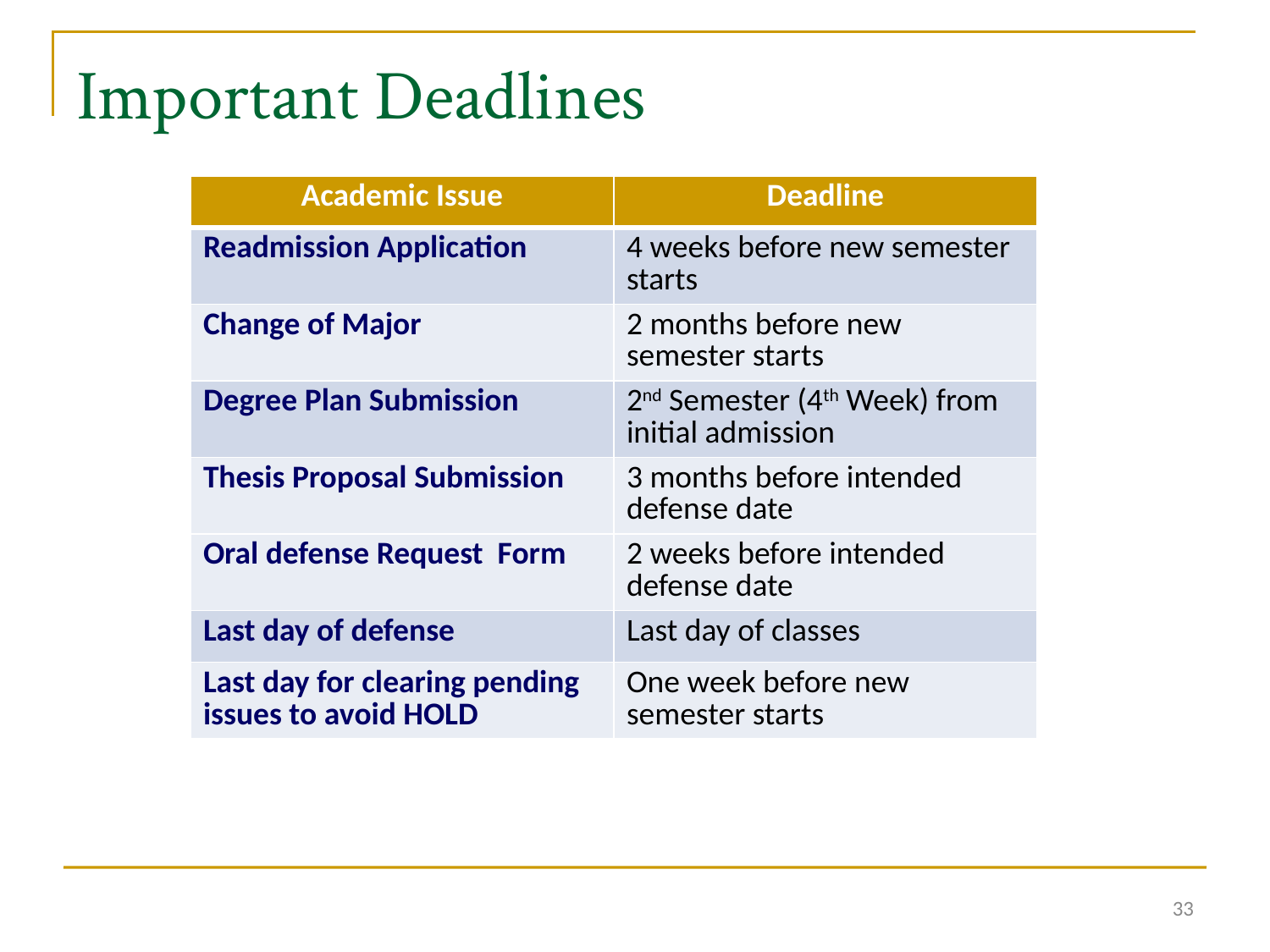

Important Deadlines
| Academic Issue | Deadline |
| --- | --- |
| Readmission Application | 4 weeks before new semester starts |
| Change of Major | 2 months before new semester starts |
| Degree Plan Submission | 2nd Semester (4th Week) from initial admission |
| Thesis Proposal Submission | 3 months before intended defense date |
| Oral defense Request Form | 2 weeks before intended defense date |
| Last day of defense | Last day of classes |
| Last day for clearing pending issues to avoid HOLD | One week before new semester starts |
33